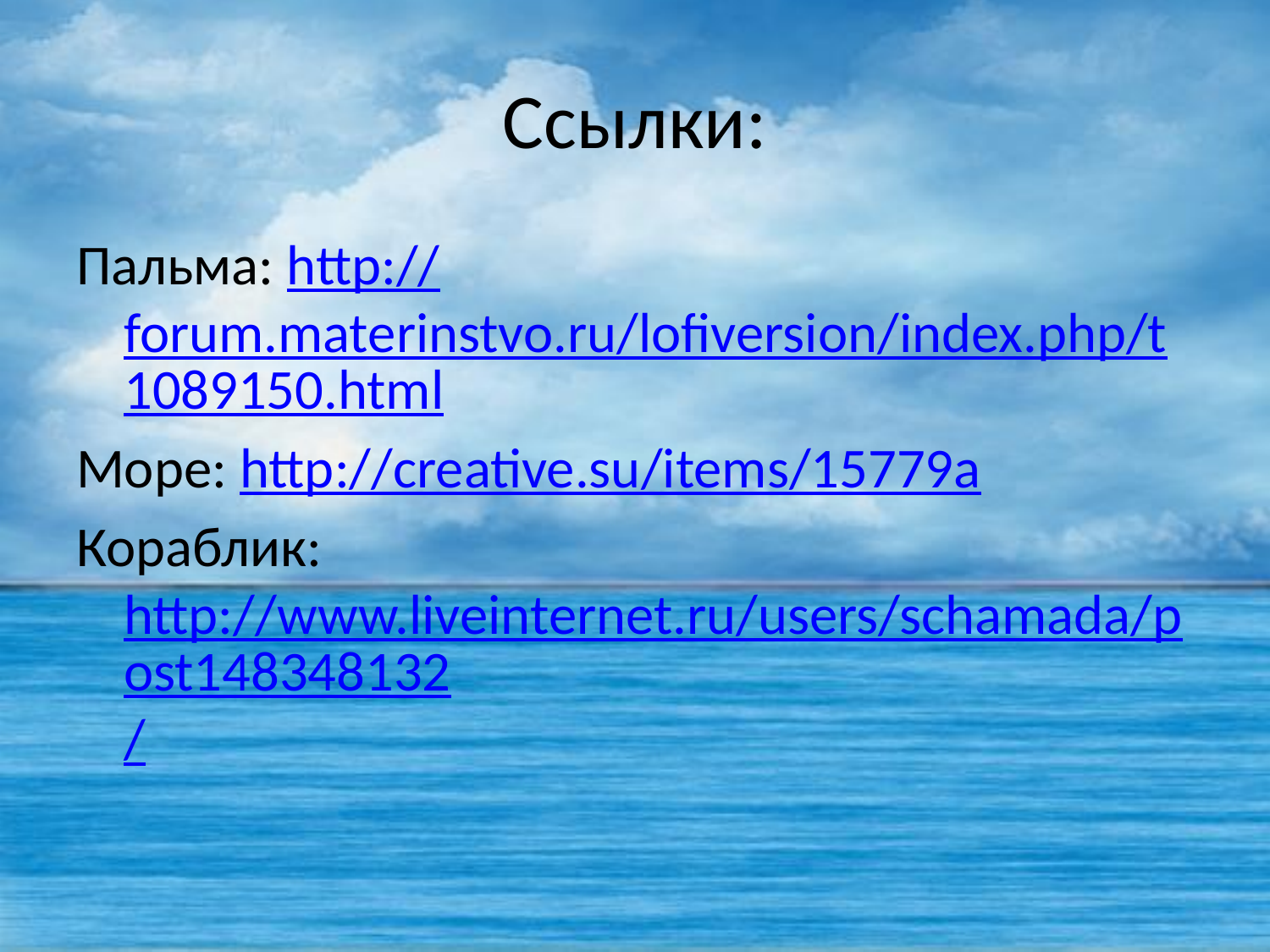

# Ссылки:
Пальма: http://forum.materinstvo.ru/lofiversion/index.php/t1089150.html
Море: http://creative.su/items/15779a
Кораблик: http://www.liveinternet.ru/users/schamada/post148348132/